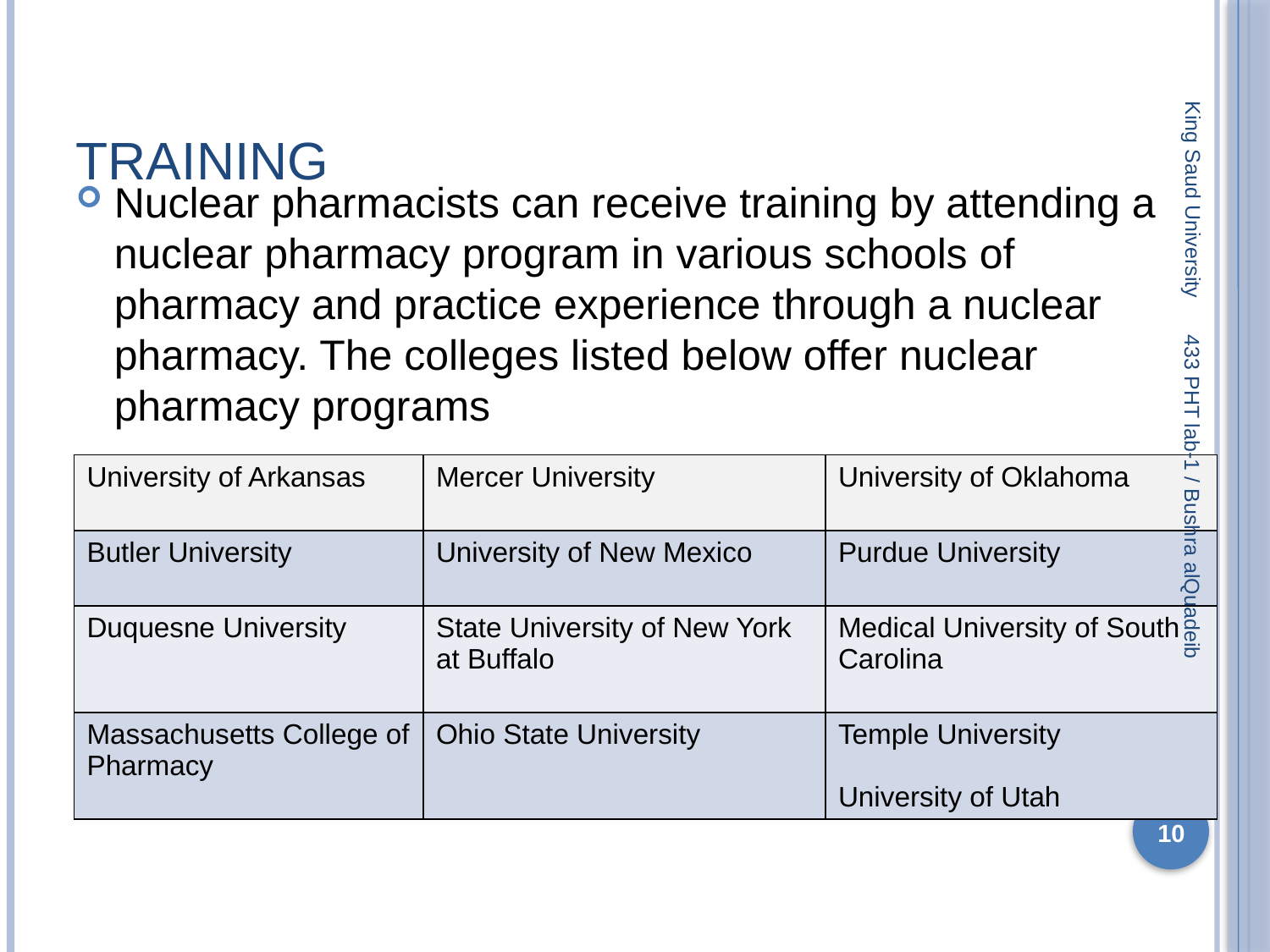

# Training
King Saud University
Nuclear pharmacists can receive training by attending a nuclear pharmacy program in various schools of pharmacy and practice experience through a nuclear pharmacy. The colleges listed below offer nuclear pharmacy programs

| University of Arkansas | Mercer University | University of Oklahoma |
| --- | --- | --- |
| Butler University | University of New Mexico | Purdue University |
| Duquesne University | State University of New York at Buffalo | Medical University of South Carolina |
| Massachusetts College of Pharmacy | Ohio State University | Temple University University of Utah |
433 PHT lab-1 / Bushra alQuadeib
10